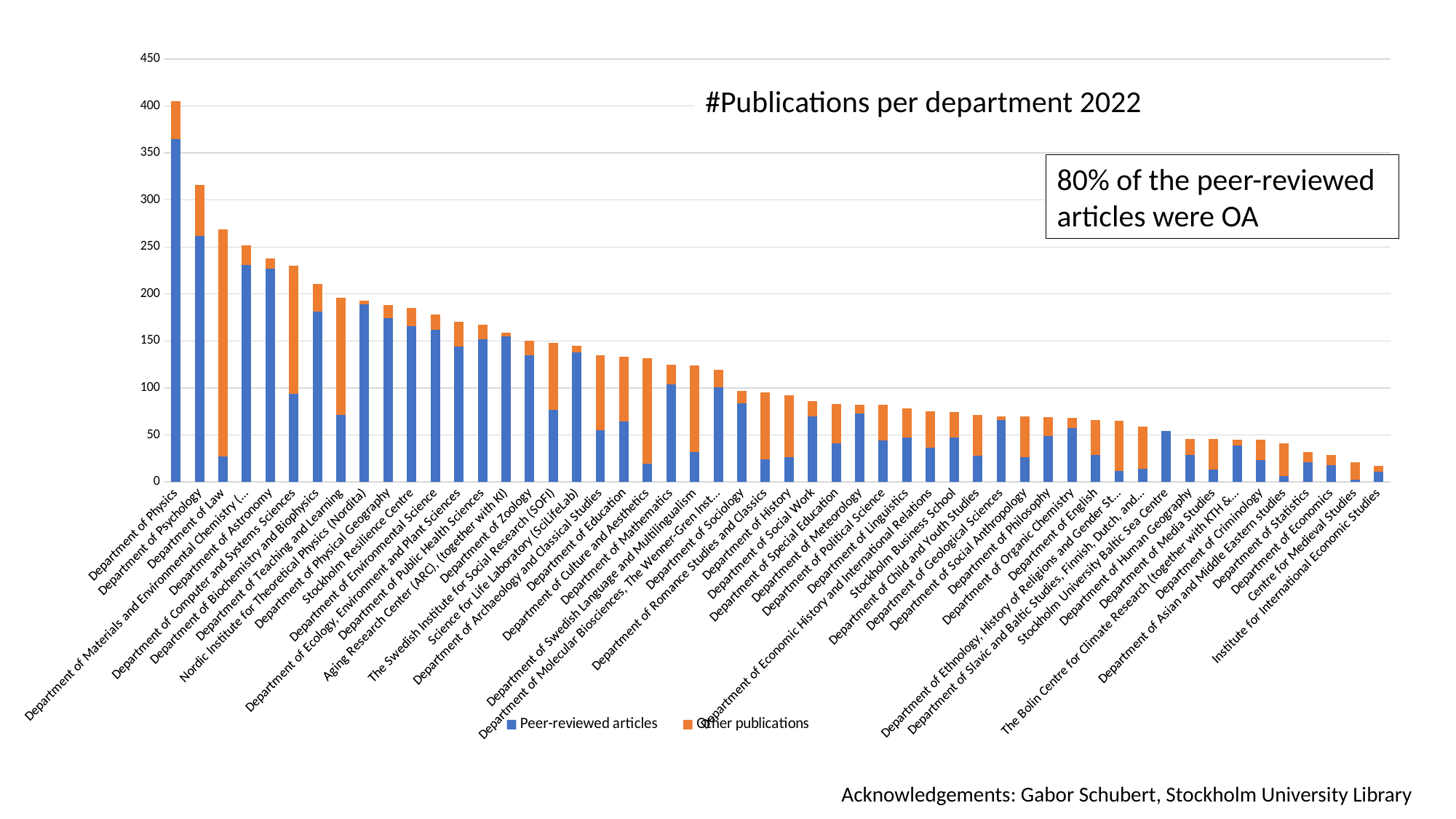

### Chart

| Category | Peer-reviewed articles | Other publications |
|---|---|---|
| Department of Physics | 365.0 | 40.0 |
| Department of Psychology | 262.0 | 54.0 |
| Department of Law | 27.0 | 242.0 |
| Department of Materials and Environmental Chemistry (MMK) | 231.0 | 21.0 |
| Department of Astronomy | 227.0 | 11.0 |
| Department of Computer and Systems Sciences | 94.0 | 136.0 |
| Department of Biochemistry and Biophysics | 181.0 | 30.0 |
| Department of Teaching and Learning | 71.0 | 125.0 |
| Nordic Institute for Theoretical Physics (Nordita) | 189.0 | 4.0 |
| Department of Physical Geography | 174.0 | 14.0 |
| Stockholm Resilience Centre | 166.0 | 19.0 |
| Department of Environmental Science | 162.0 | 16.0 |
| Department of Ecology, Environment and Plant Sciences | 144.0 | 26.0 |
| Department of Public Health Sciences | 152.0 | 15.0 |
| Aging Research Center (ARC), (together with KI) | 155.0 | 4.0 |
| Department of Zoology | 135.0 | 15.0 |
| The Swedish Institute for Social Research (SOFI) | 77.0 | 71.0 |
| Science for Life Laboratory (SciLifeLab) | 138.0 | 7.0 |
| Department of Archaeology and Classical Studies | 55.0 | 80.0 |
| Department of Education | 64.0 | 69.0 |
| Department of Culture and Aesthetics | 19.0 | 113.0 |
| Department of Mathematics | 104.0 | 21.0 |
| Department of Swedish Language and Multilingualism | 32.0 | 92.0 |
| Department of Molecular Biosciences, The Wenner-Gren Institute | 101.0 | 18.0 |
| Department of Sociology | 84.0 | 13.0 |
| Department of Romance Studies and Classics | 24.0 | 71.0 |
| Department of History | 26.0 | 66.0 |
| Department of Social Work | 70.0 | 16.0 |
| Department of Special Education | 41.0 | 42.0 |
| Department of Meteorology | 73.0 | 9.0 |
| Department of Political Science | 44.0 | 38.0 |
| Department of Linguistics | 47.0 | 31.0 |
| Department of Economic History and International Relations | 36.0 | 39.0 |
| Stockholm Business School | 47.0 | 27.0 |
| Department of Child and Youth Studies | 28.0 | 43.0 |
| Department of Geological Sciences | 66.0 | 4.0 |
| Department of Social Anthropology | 26.0 | 44.0 |
| Department of Philosophy | 49.0 | 20.0 |
| Department of Organic Chemistry | 57.0 | 11.0 |
| Department of English | 29.0 | 37.0 |
| Department of Ethnology, History of Religions and Gender Studies | 12.0 | 53.0 |
| Department of Slavic and Baltic Studies, Finnish, Dutch, and German | 14.0 | 45.0 |
| Stockholm University Baltic Sea Centre | 54.0 | 0.0 |
| Department of Human Geography | 29.0 | 17.0 |
| Department of Media Studies | 13.0 | 33.0 |
| The Bolin Centre for Climate Research (together with KTH & SMHI) | 39.0 | 6.0 |
| Department of Criminology | 23.0 | 22.0 |
| Department of Asian and Middle Eastern studies | 6.0 | 35.0 |
| Department of Statistics | 21.0 | 11.0 |
| Department of Economics | 18.0 | 11.0 |
| Centre for Medieval Studies | 2.0 | 19.0 |
| Institute for International Economic Studies | 11.0 | 6.0 |
#Publications per department 2022
80% of the peer-reviewed articles were OA
Acknowledgements: Gabor Schubert, Stockholm University Library